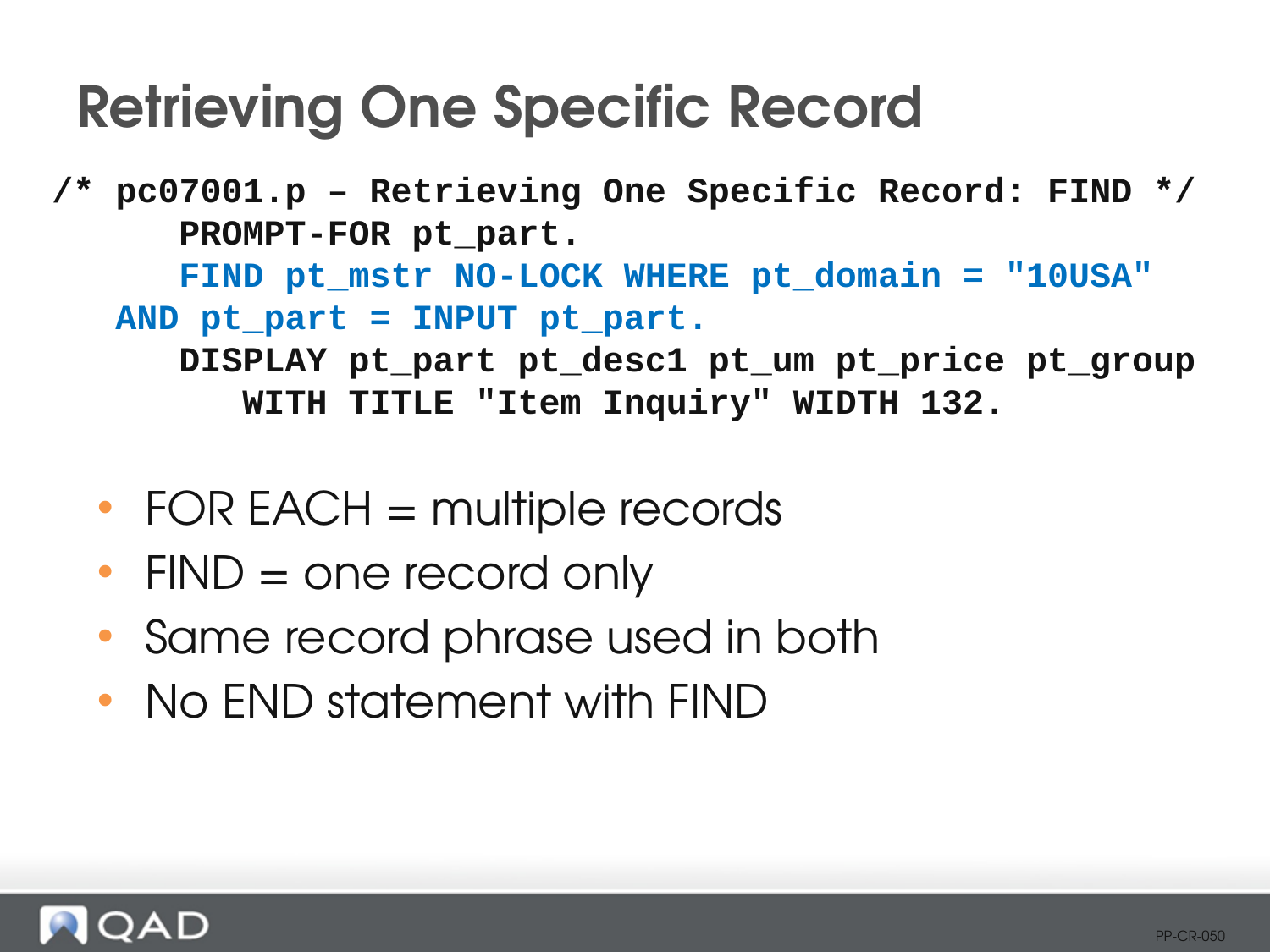

# Retrieving One Specific Record
/* pc07001.p – Retrieving One Specific Record: FIND */
	PROMPT-FOR pt_part.
	FIND pt_mstr NO-LOCK WHERE pt_domain = "10USA"
   AND pt_part = INPUT pt_part.
	DISPLAY pt_part pt_desc1 pt_um pt_price pt_group
	   WITH TITLE "Item Inquiry" WIDTH 132.

FOR EACH = multiple records
FIND = one record only
Same record phrase used in both
No END statement with FIND

PP-CR-050